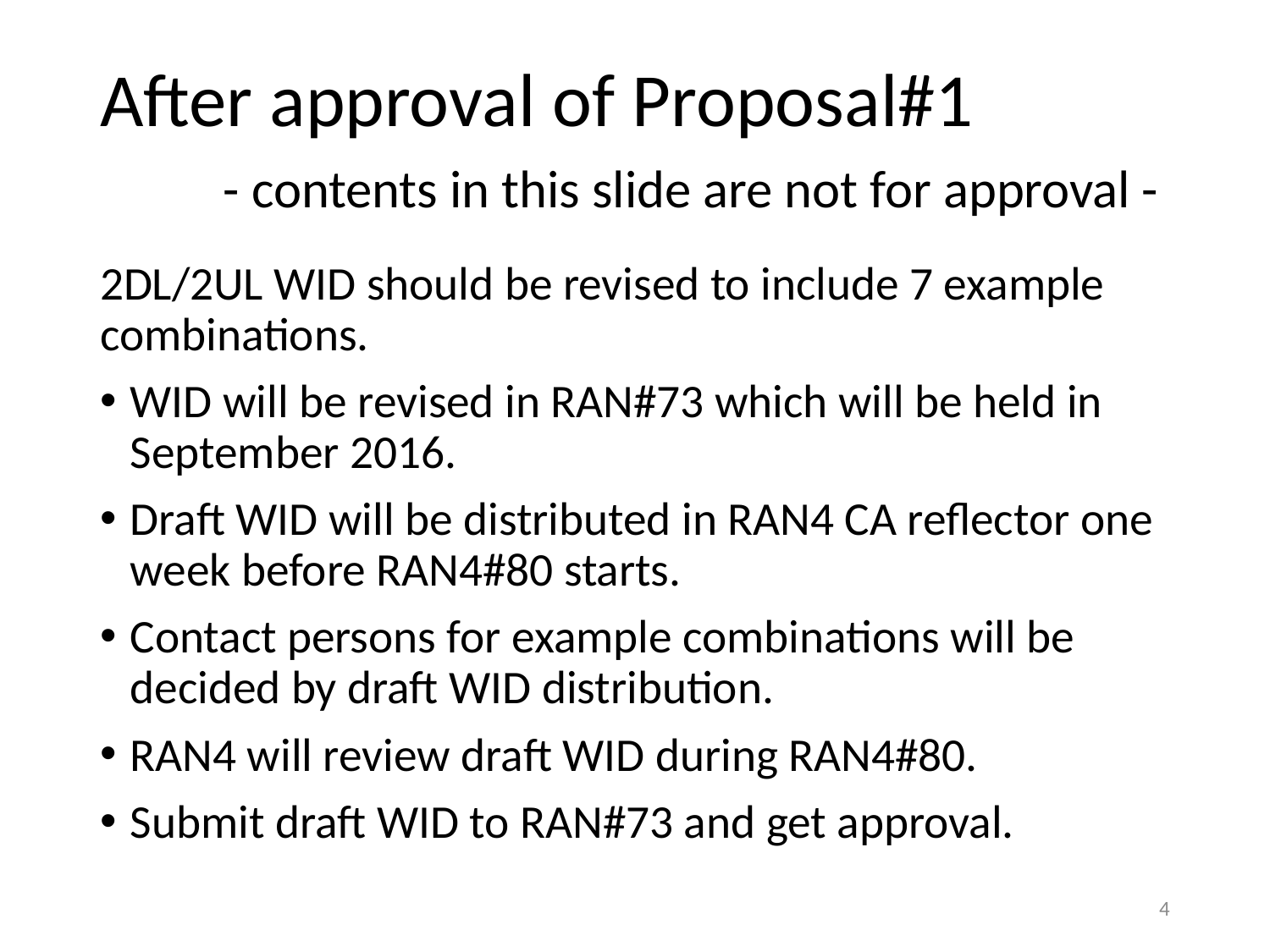

# After approval of Proposal#1 - contents in this slide are not for approval -
2DL/2UL WID should be revised to include 7 example combinations.
WID will be revised in RAN#73 which will be held in September 2016.
Draft WID will be distributed in RAN4 CA reflector one week before RAN4#80 starts.
Contact persons for example combinations will be decided by draft WID distribution.
RAN4 will review draft WID during RAN4#80.
Submit draft WID to RAN#73 and get approval.
4